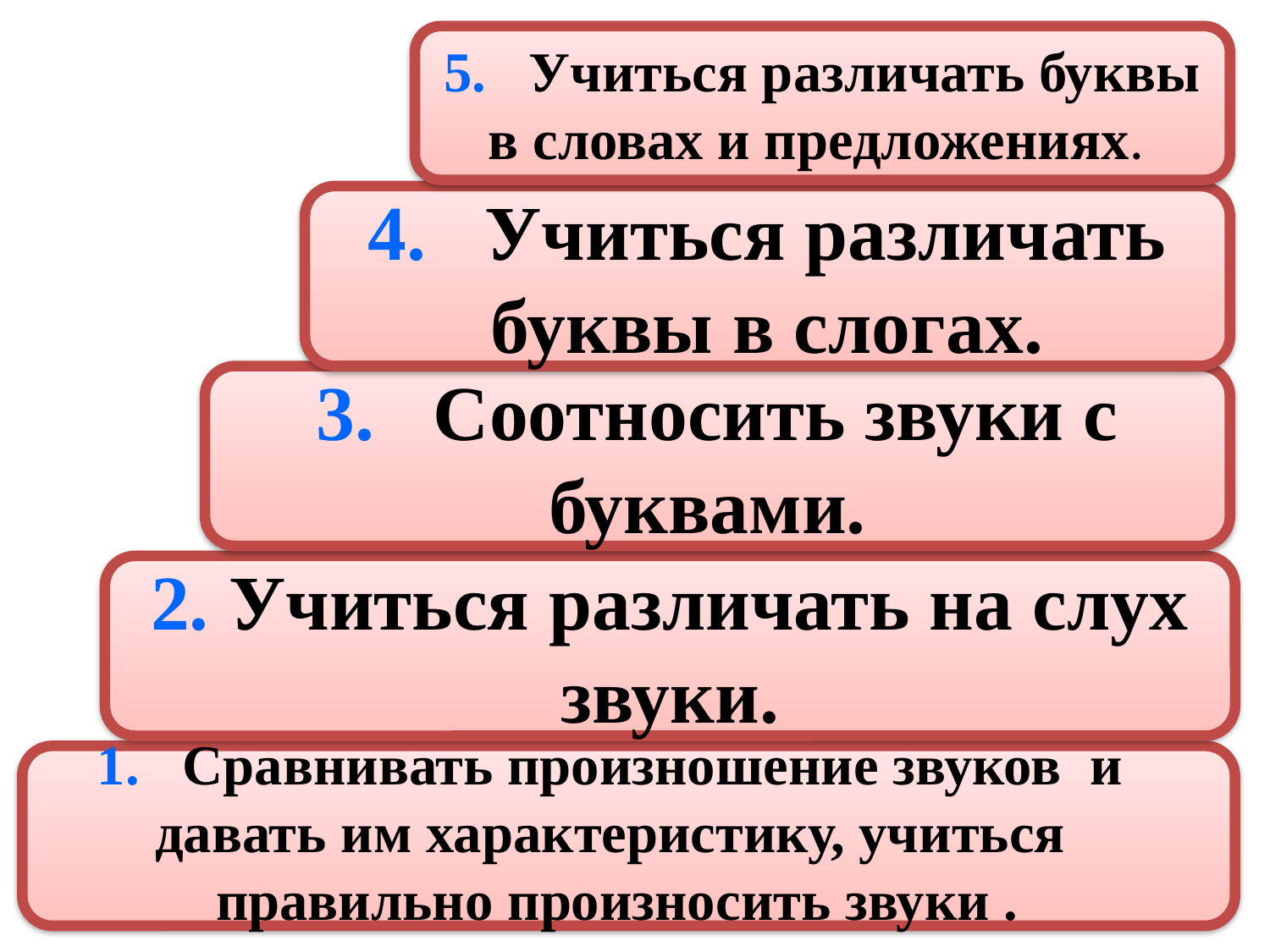

5.   Учиться различать буквы в словах и предложениях.
4.   Учиться различать буквы в слогах.
3.   Соотносить звуки с буквами.
2. Учиться различать на слух звуки.
1.   Сравнивать произношение звуков  и  давать им характеристику, учиться
правильно произносить звуки .